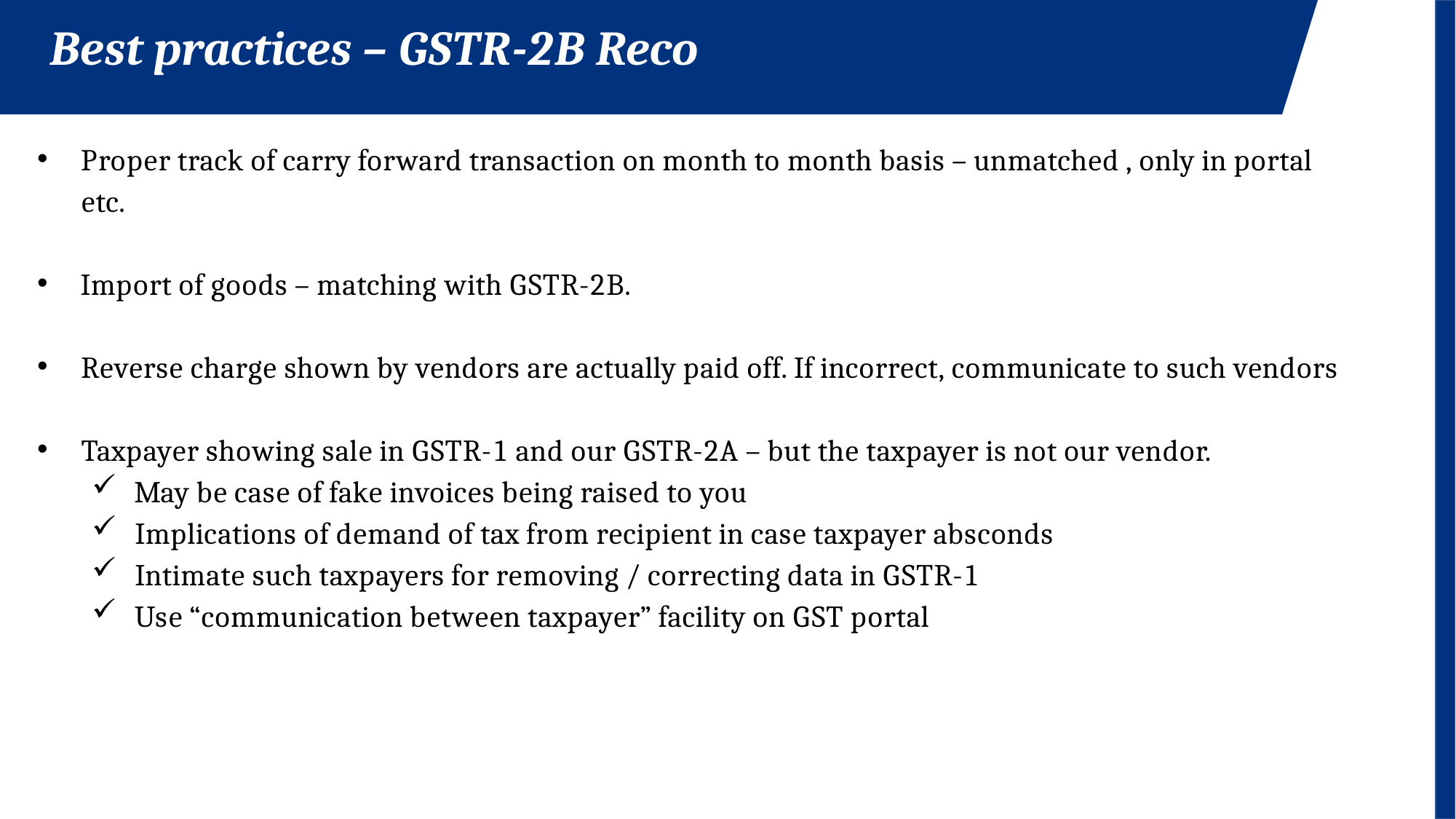

Best practices – GSTR-2B Reco
Proper track of carry forward transaction on month to month basis – unmatched , only in portal etc.

Import of goods – matching with GSTR-2B.

Reverse charge shown by vendors are actually paid off. If incorrect, communicate to such vendors

Taxpayer showing sale in GSTR-1 and our GSTR-2A – but the taxpayer is not our vendor.
May be case of fake invoices being raised to you
Implications of demand of tax from recipient in case taxpayer absconds
Intimate such taxpayers for removing / correcting data in GSTR-1
Use “communication between taxpayer” facility on GST portal